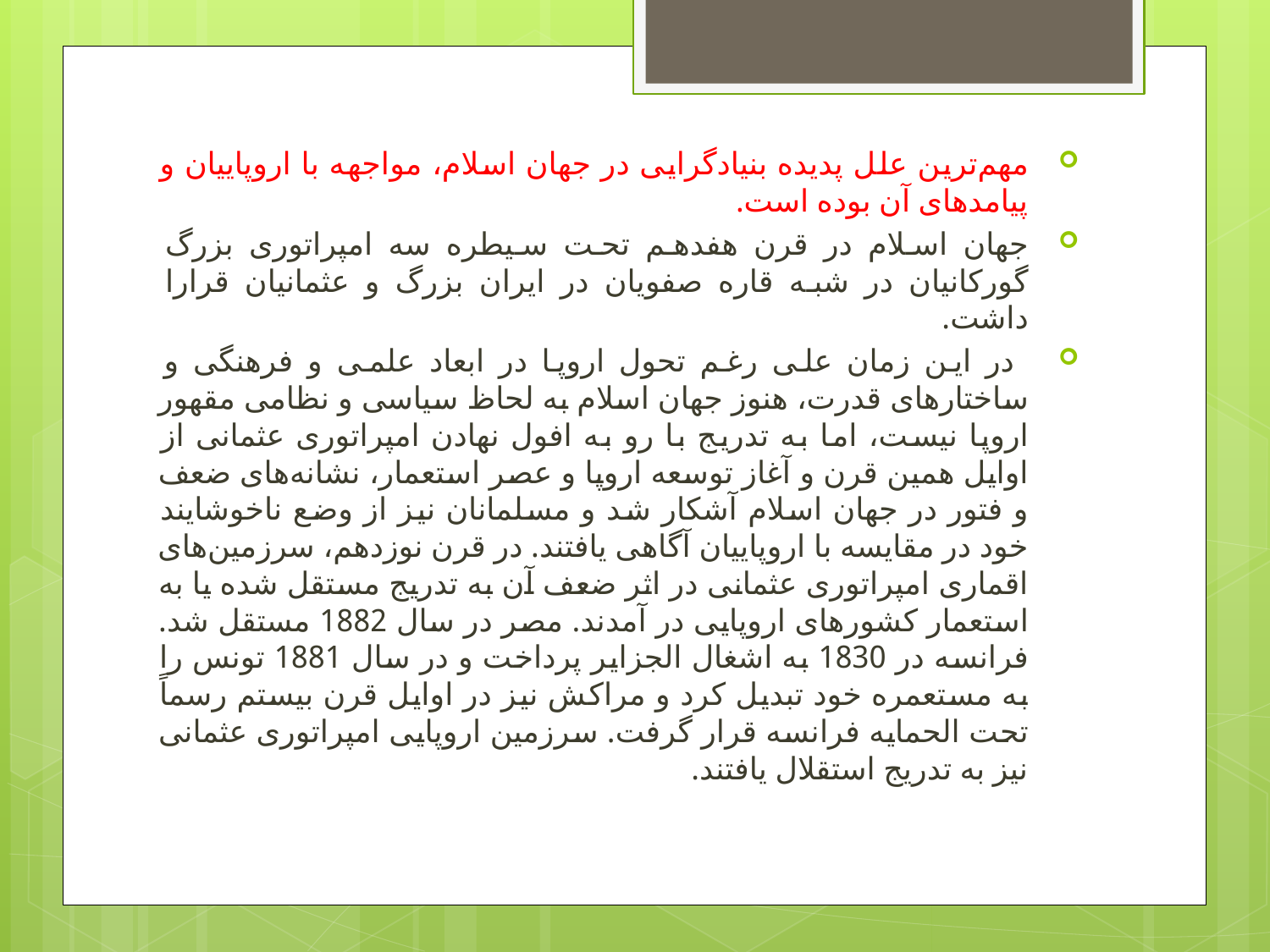

مهم‌ترین علل پدیده بنیادگرایی در جهان اسلام، مواجهه با اروپاییان و پیامدهای آن بوده است.
جهان اسلام در قرن هفدهم تحت سیطره سه امپراتوری بزرگ گورکانیان در شبه قاره صفویان در ایران بزرگ و عثمانیان قرارا داشت.
 در این زمان علی رغم تحول اروپا در ابعاد علمی و فرهنگی و ساختارهای قدرت، هنوز جهان اسلام به لحاظ سیاسی و نظامی مقهور اروپا نیست، اما به تدریج با رو به افول نهادن امپراتوری عثمانی از اوایل همین قرن و آغاز توسعه اروپا و عصر استعمار،‌ نشانه‌های ضعف و فتور در جهان اسلام آشکار شد و مسلمانان نیز از وضع ناخوشایند خود در مقایسه با اروپاییان آگاهی یافتند. در قرن نوزدهم، سرزمین‌های اقماری امپراتوری عثمانی در اثر ضعف آن به تدریج مستقل شده یا به استعمار کشور‌های اروپایی در آمدند. مصر در سال 1882 مستقل شد. فرانسه در 1830 به اشغال الجزایر پرداخت و در سال 1881 تونس را به مستعمره خود تبدیل کرد و مراکش نیز در اوایل قرن بیستم رسماً تحت الحمایه فرانسه قرار گرفت. سرزمین اروپایی امپراتوری عثمانی نیز به تدریج استقلال یافتند.
#